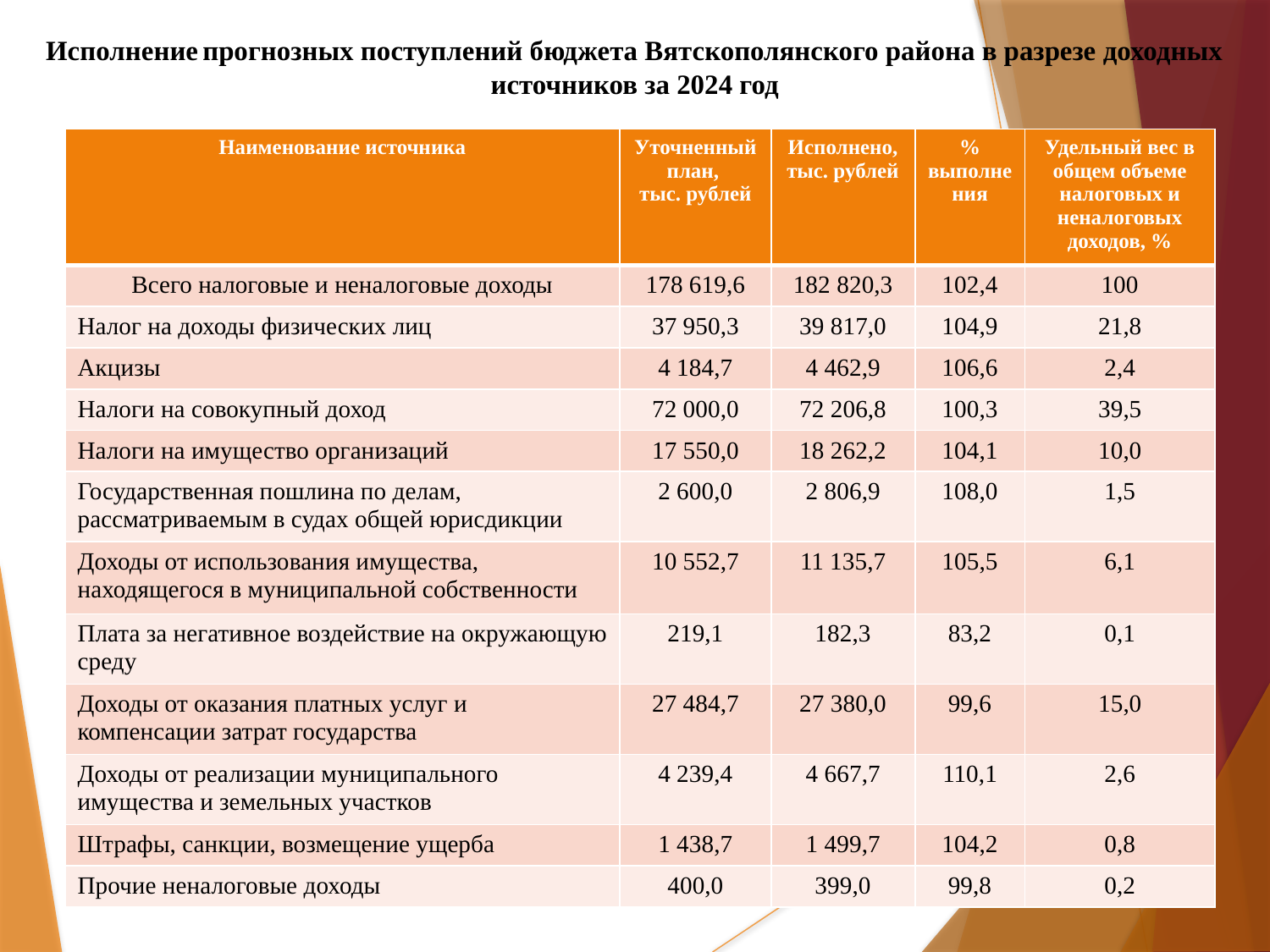

# Исполнение прогнозных поступлений бюджета Вятскополянского района в разрезе доходных источников за 2024 год
| Наименование источника | Уточненный план, тыс. рублей | Исполнено, тыс. рублей | % выполнения | Удельный вес в общем объеме налоговых и неналоговых доходов, % |
| --- | --- | --- | --- | --- |
| Всего налоговые и неналоговые доходы | 178 619,6 | 182 820,3 | 102,4 | 100 |
| Налог на доходы физических лиц | 37 950,3 | 39 817,0 | 104,9 | 21,8 |
| Акцизы | 4 184,7 | 4 462,9 | 106,6 | 2,4 |
| Налоги на совокупный доход | 72 000,0 | 72 206,8 | 100,3 | 39,5 |
| Налоги на имущество организаций | 17 550,0 | 18 262,2 | 104,1 | 10,0 |
| Государственная пошлина по делам, рассматриваемым в судах общей юрисдикции | 2 600,0 | 2 806,9 | 108,0 | 1,5 |
| Доходы от использования имущества, находящегося в муниципальной собственности | 10 552,7 | 11 135,7 | 105,5 | 6,1 |
| Плата за негативное воздействие на окружающую среду | 219,1 | 182,3 | 83,2 | 0,1 |
| Доходы от оказания платных услуг и компенсации затрат государства | 27 484,7 | 27 380,0 | 99,6 | 15,0 |
| Доходы от реализации муниципального имущества и земельных участков | 4 239,4 | 4 667,7 | 110,1 | 2,6 |
| Штрафы, санкции, возмещение ущерба | 1 438,7 | 1 499,7 | 104,2 | 0,8 |
| Прочие неналоговые доходы | 400,0 | 399,0 | 99,8 | 0,2 |